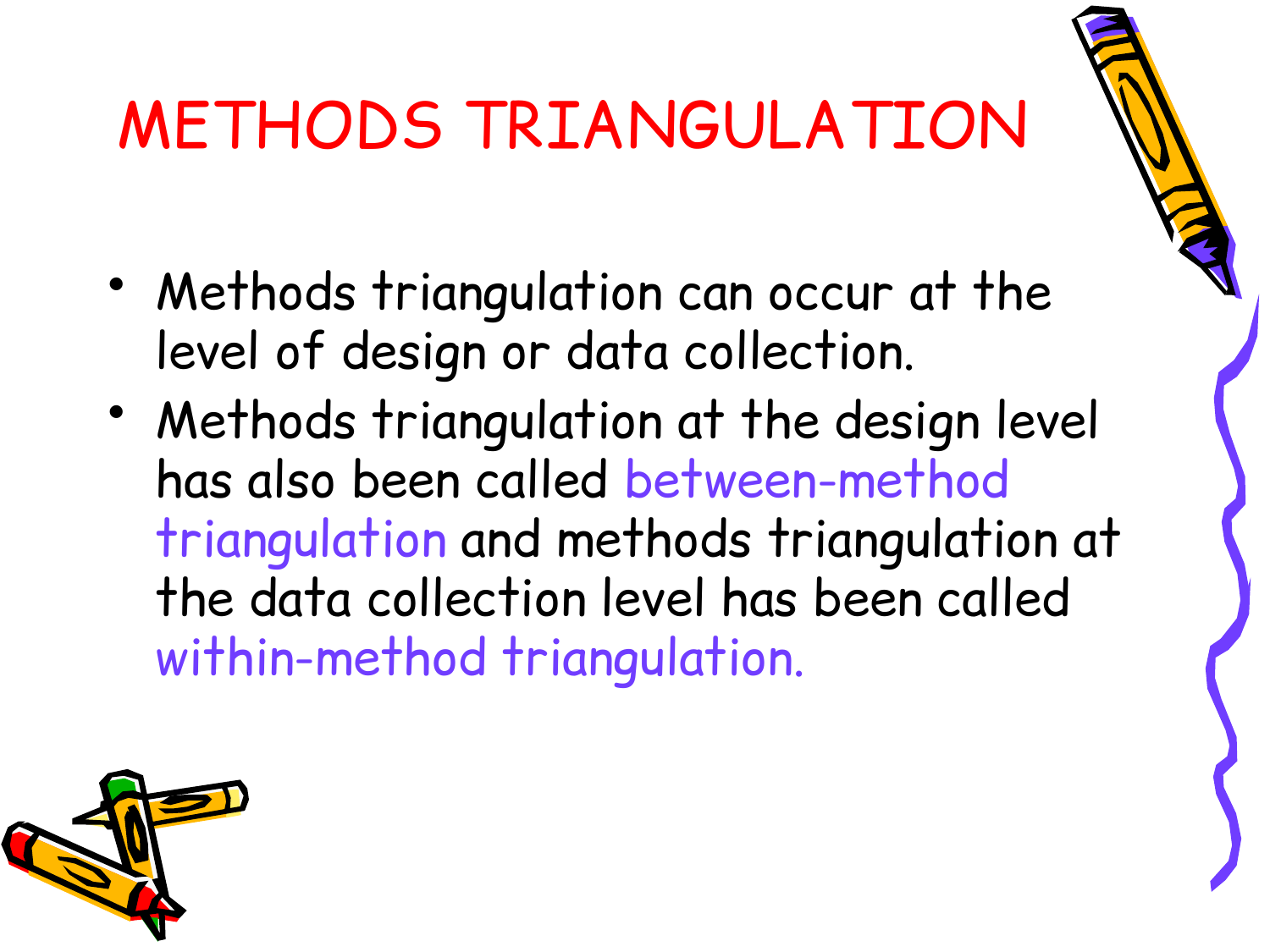

# METHODS TRIANGULATION
Methods triangulation can occur at the level of design or data collection.
Methods triangulation at the design level has also been called between-method triangulation and methods triangulation at the data collection level has been called within-method triangulation.